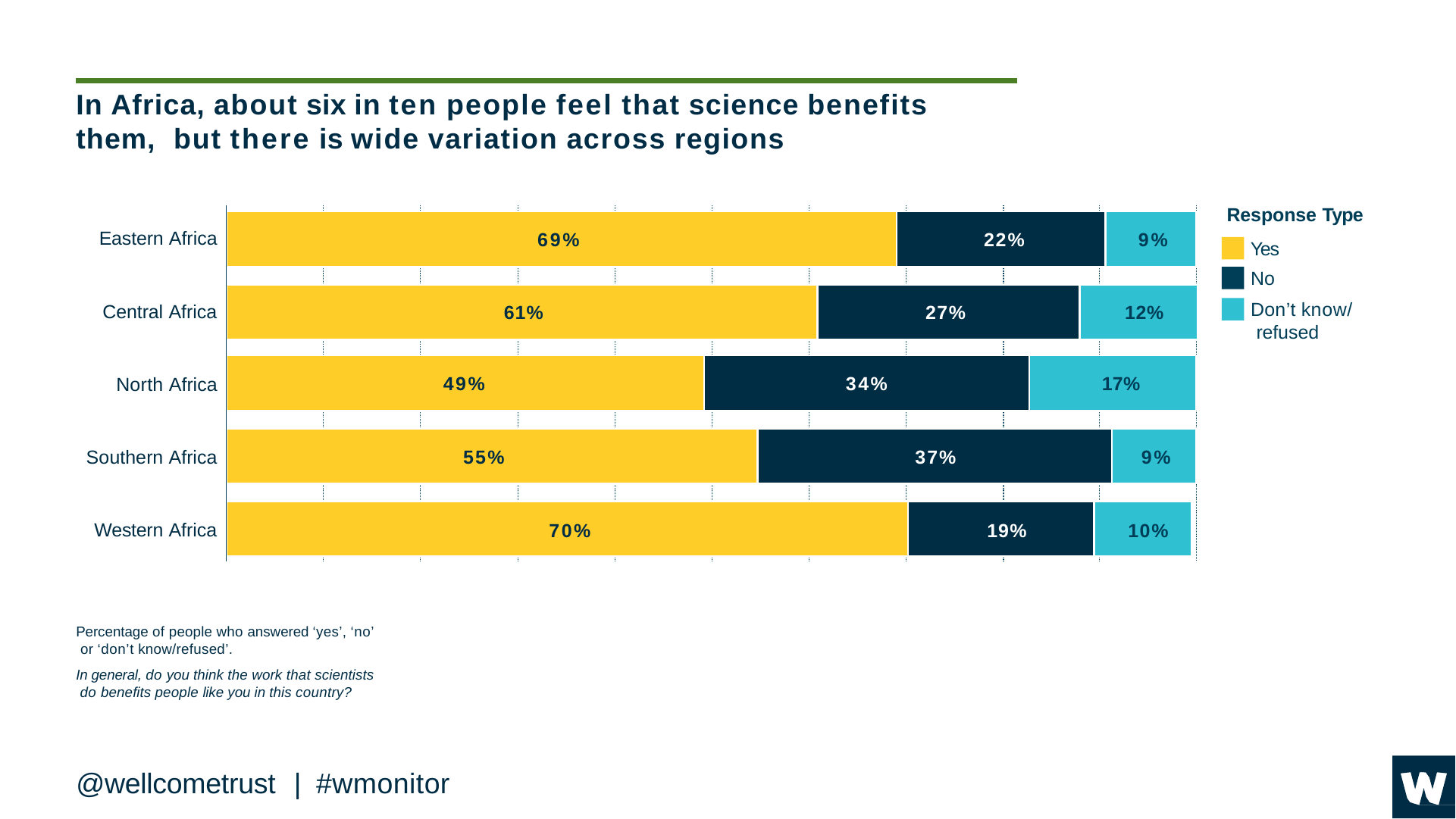

# In Africa, about six in ten people feel that science benefits them,  but there is wide variation across regions
Response Type
Yes

Eastern Africa
22%
9%
69%

No
Don’t know/  refused

Central Africa

27%
12%
61%

17%
49%
34%
North Africa

55%
37%
9%
Southern Africa

Western Africa
70%
19%
10%

Percentage of people who answered ‘yes’, ‘no’  or ‘don’t know/refused’.
In general, do you think the work that scientists  do benefits people like you in this country?
@wellcometrust	|	#wmonitor